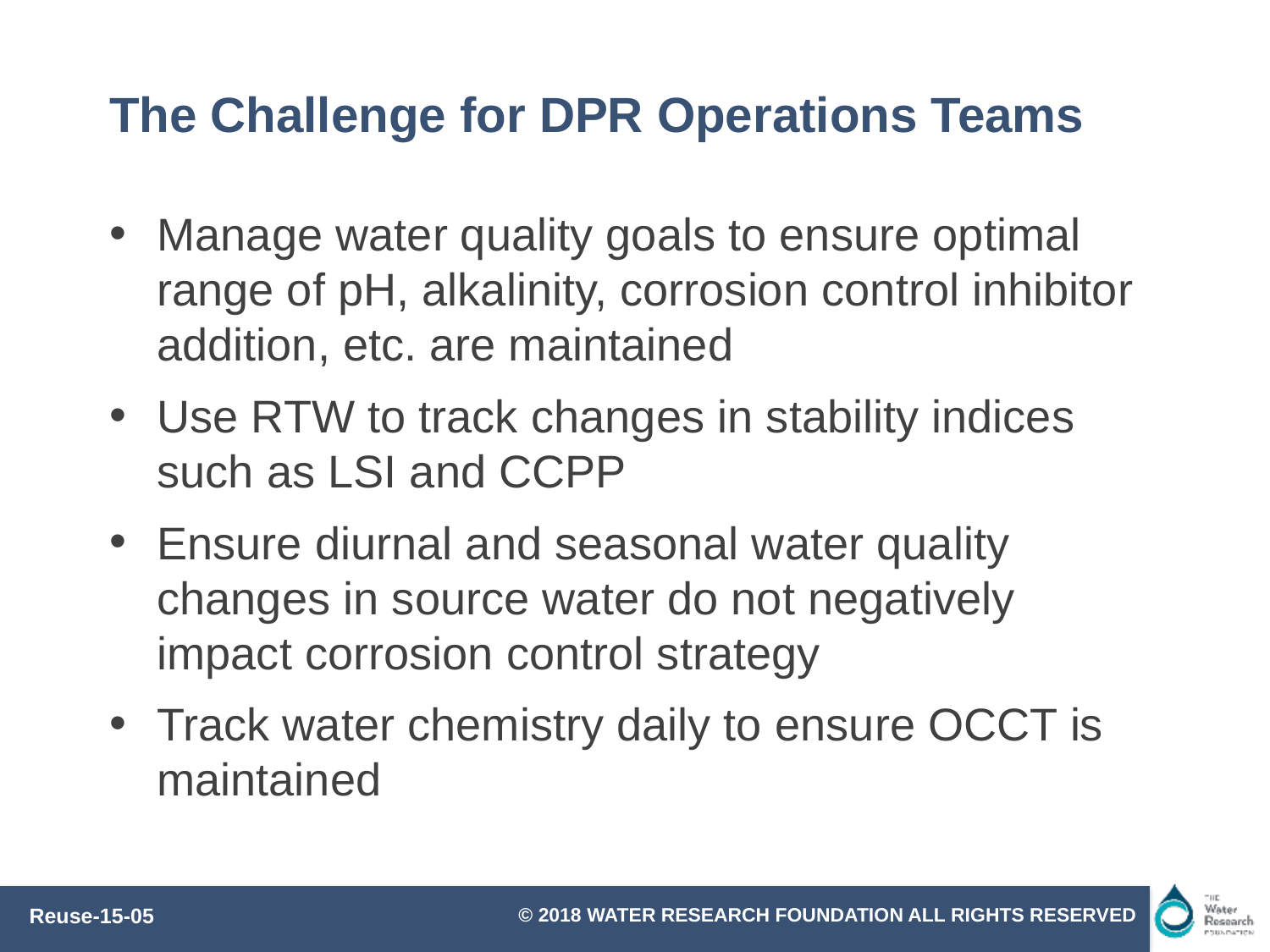

# The Challenge for DPR Operations Teams
Manage water quality goals to ensure optimal range of pH, alkalinity, corrosion control inhibitor addition, etc. are maintained
Use RTW to track changes in stability indices such as LSI and CCPP
Ensure diurnal and seasonal water quality changes in source water do not negatively impact corrosion control strategy
Track water chemistry daily to ensure OCCT is maintained